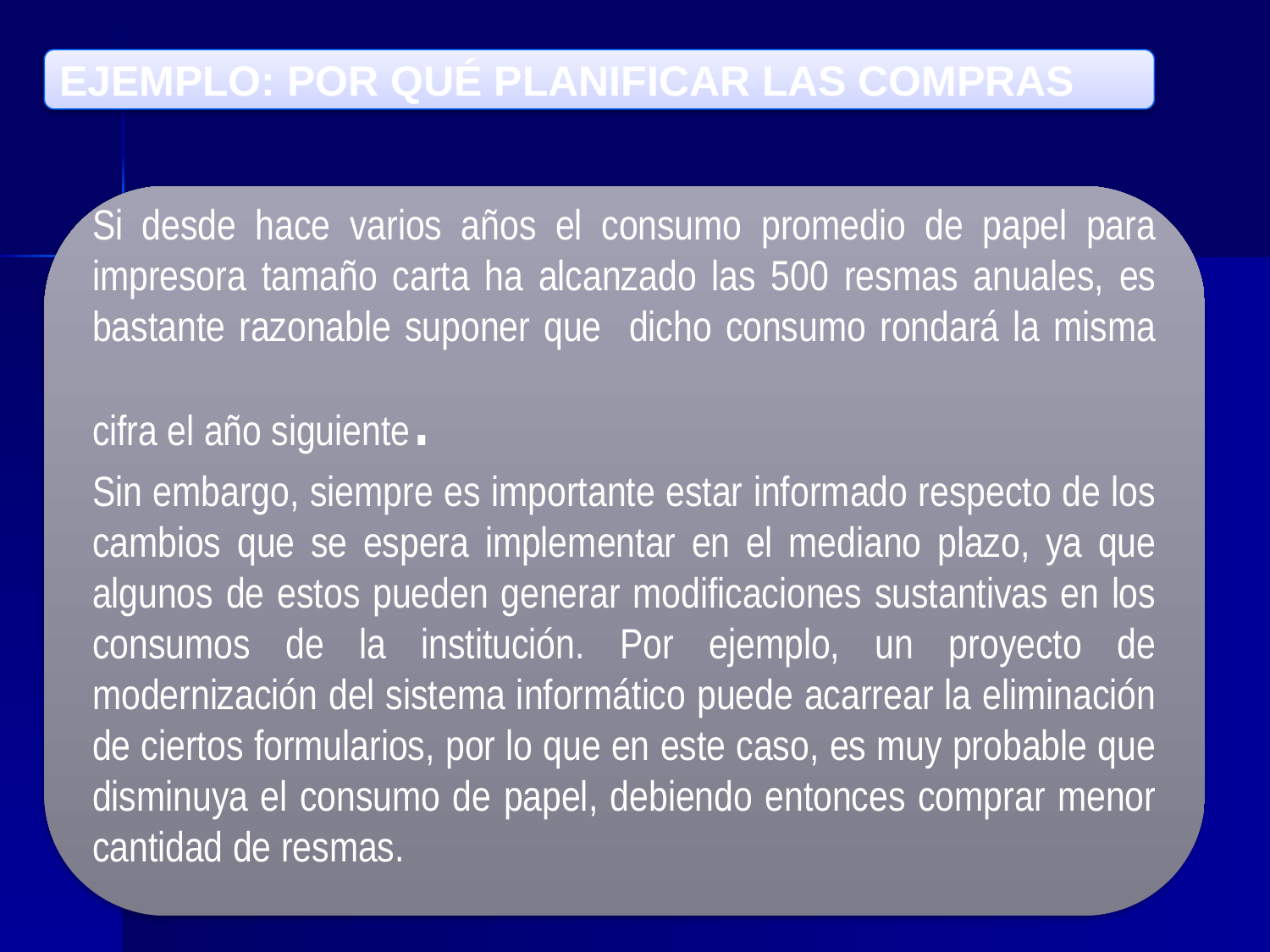

EJEMPLO: POR QUÉ PLANIFICAR LAS COMPRAS

Si desde hace varios años el consumo promedio de papel para impresora tamaño carta ha alcanzado las 500 resmas anuales, es bastante razonable suponer que  dicho consumo rondará la misma cifra el año siguiente.
Sin embargo, siempre es importante estar informado respecto de los cambios que se espera implementar en el mediano plazo, ya que algunos de estos pueden generar modificaciones sustantivas en los consumos de la institución. Por ejemplo, un proyecto de modernización del sistema informático puede acarrear la eliminación de ciertos formularios, por lo que en este caso, es muy probable que disminuya el consumo de papel, debiendo entonces comprar menor cantidad de resmas.